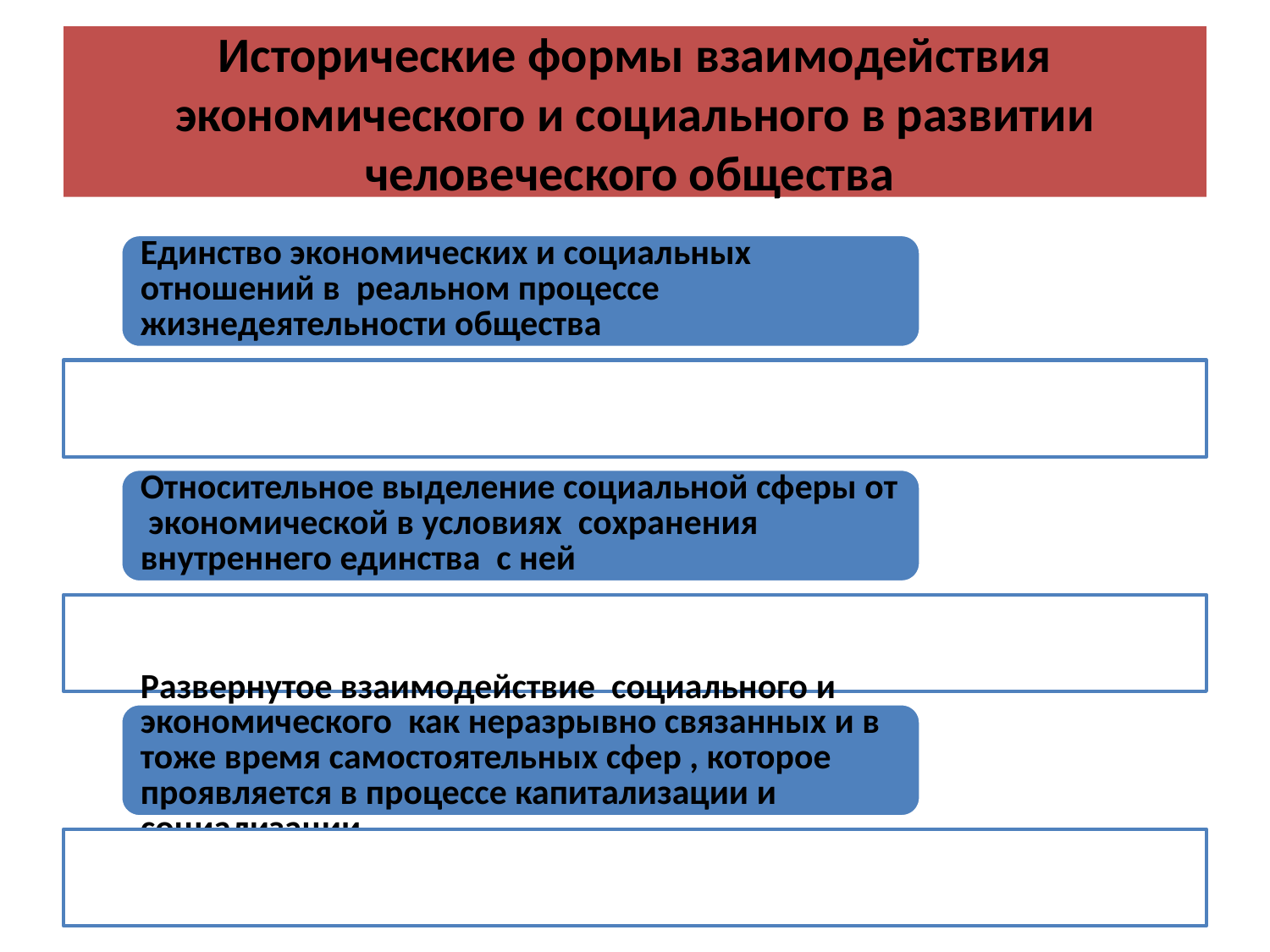

# Исторические формы взаимодействия экономического и социального в развитии человеческого общества
Единство экономических и социальных отношений в  реальном процессе жизнедеятельности общества
Относительное выделение социальной сферы от  экономической в условиях  сохранения внутреннего единства  с ней
Развернутое взаимодействие  социального и экономического  как неразрывно связанных и в тоже время самостоятельных сфер , которое проявляется в процессе капитализации и социализации